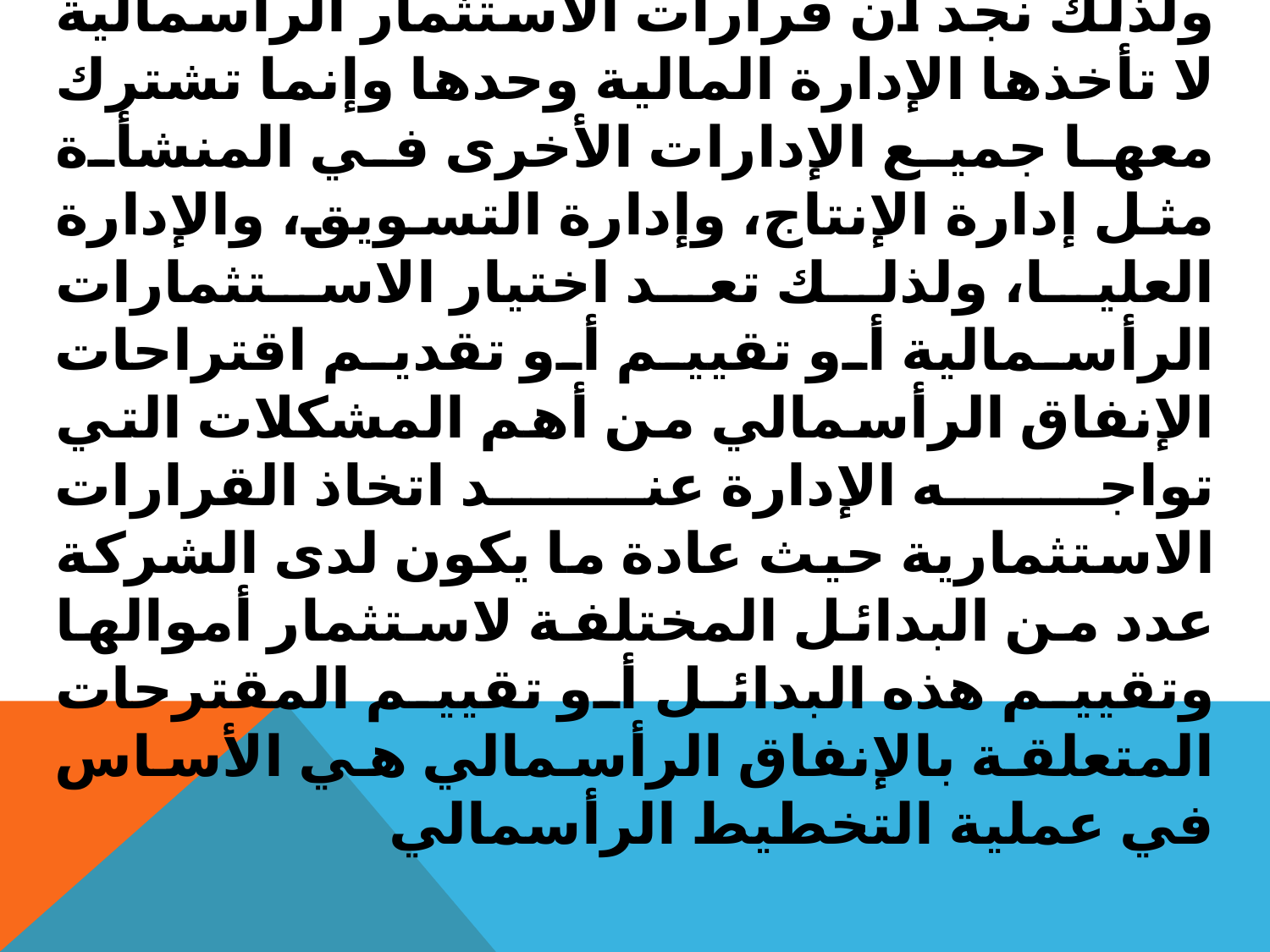

والعائد منها قد يتحقق خلال سنوات عديدة ولذلك نجد أن قرارات الاستثمار الرأسمالية لا تأخذها الإدارة المالية وحدها وإنما تشترك معها جميع الإدارات الأخرى في المنشأة مثل إدارة الإنتاج، وإدارة التسويق، والإدارة العليا، ولذلك تعد اختيار الاستثمارات الرأسمالية أو تقييم أو تقديم اقتراحات الإنفاق الرأسمالي من أهم المشكلات التي تواجه الإدارة عند اتخاذ القرارات الاستثمارية حيث عادة ما يكون لدى الشركة عدد من البدائل المختلفة لاستثمار أموالها وتقييم هذه البدائل أو تقييم المقترحات المتعلقة بالإنفاق الرأسمالي هي الأساس في عملية التخطيط الرأسمالي